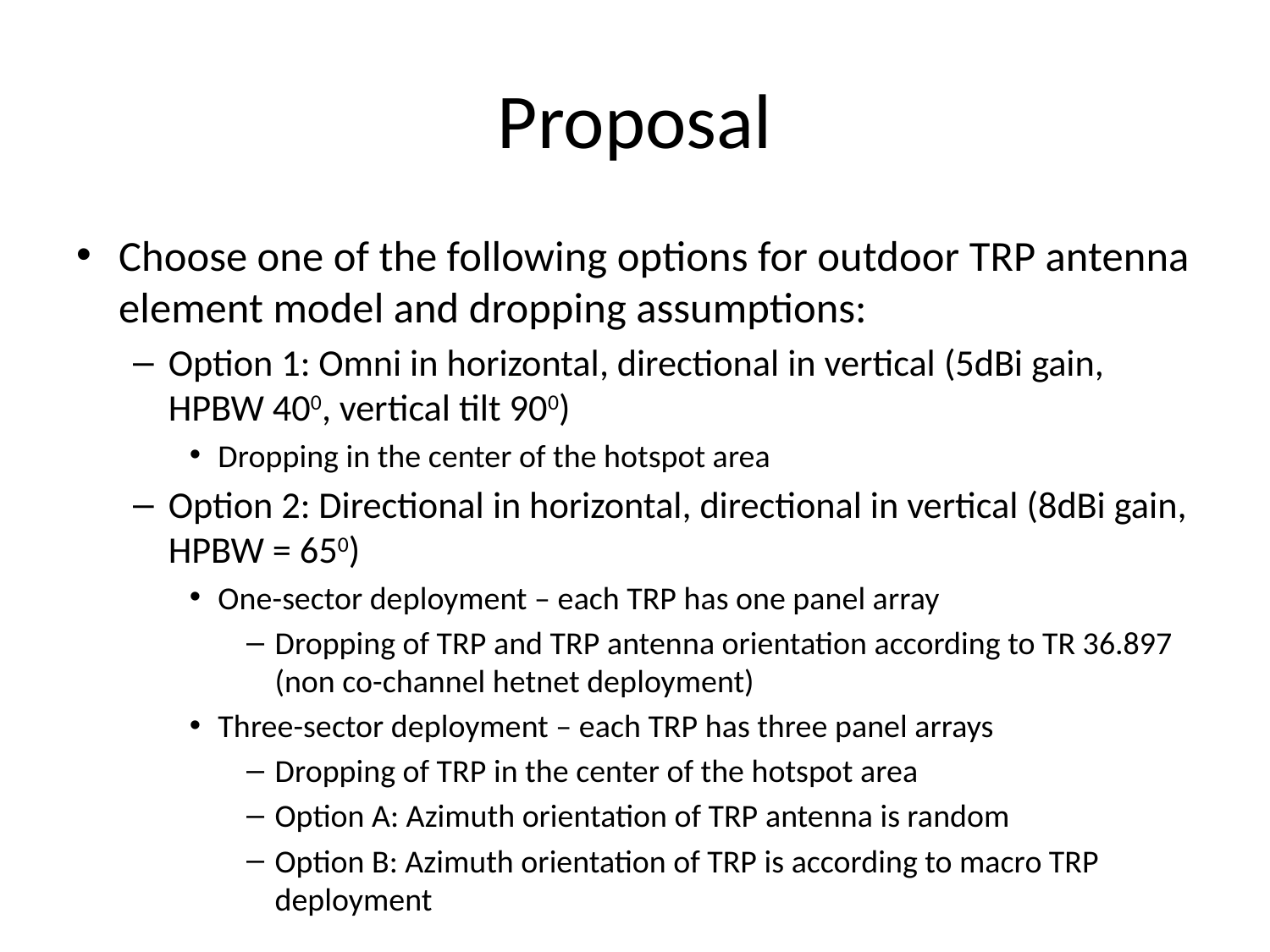

# Proposal
Choose one of the following options for outdoor TRP antenna element model and dropping assumptions:
Option 1: Omni in horizontal, directional in vertical (5dBi gain, HPBW 400, vertical tilt 900)
Dropping in the center of the hotspot area
Option 2: Directional in horizontal, directional in vertical (8dBi gain, HPBW = 650)
One-sector deployment – each TRP has one panel array
Dropping of TRP and TRP antenna orientation according to TR 36.897 (non co-channel hetnet deployment)
Three-sector deployment – each TRP has three panel arrays
Dropping of TRP in the center of the hotspot area
Option A: Azimuth orientation of TRP antenna is random
Option B: Azimuth orientation of TRP is according to macro TRP deployment